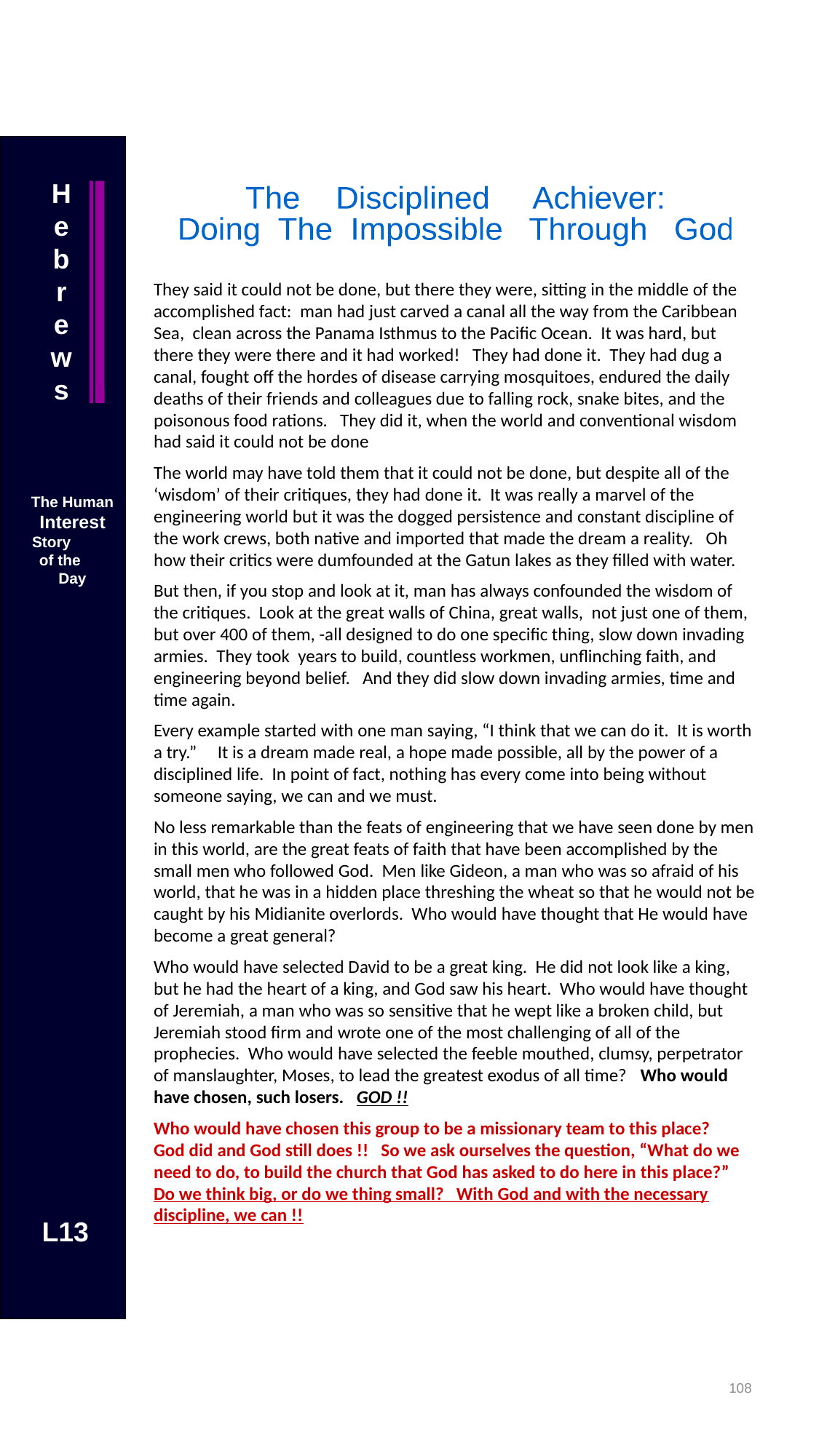

Hebrews

The    Disciplined     Achiever:
Doing  The  Impossible   Through   God
They said it could not be done, but there they were, sitting in the middle of the accomplished fact:  man had just carved a canal all the way from the Caribbean Sea,  clean across the Panama Isthmus to the Pacific Ocean.  It was hard, but there they were there and it had worked!   They had done it.  They had dug a canal, fought off the hordes of disease carrying mosquitoes, endured the daily deaths of their friends and colleagues due to falling rock, snake bites, and the poisonous food rations.   They did it, when the world and conventional wisdom had said it could not be done
The world may have told them that it could not be done, but despite all of the ‘wisdom’ of their critiques, they had done it.  It was really a marvel of the engineering world but it was the dogged persistence and constant discipline of the work crews, both native and imported that made the dream a reality.   Oh how their critics were dumfounded at the Gatun lakes as they filled with water.
But then, if you stop and look at it, man has always confounded the wisdom of the critiques.  Look at the great walls of China, great walls,  not just one of them, but over 400 of them, -all designed to do one specific thing, slow down invading armies.  They took  years to build, countless workmen, unflinching faith, and engineering beyond belief.   And they did slow down invading armies, time and time again.
Every example started with one man saying, “I think that we can do it.  It is worth a try.”     It is a dream made real, a hope made possible, all by the power of a disciplined life.  In point of fact, nothing has every come into being without someone saying, we can and we must.
No less remarkable than the feats of engineering that we have seen done by men in this world, are the great feats of faith that have been accomplished by the small men who followed God.  Men like Gideon, a man who was so afraid of his world, that he was in a hidden place threshing the wheat so that he would not be caught by his Midianite overlords.  Who would have thought that He would have become a great general?
Who would have selected David to be a great king.  He did not look like a king, but he had the heart of a king, and God saw his heart.  Who would have thought of Jeremiah, a man who was so sensitive that he wept like a broken child, but Jeremiah stood firm and wrote one of the most challenging of all of the prophecies.  Who would have selected the feeble mouthed, clumsy, perpetrator of manslaughter, Moses, to lead the greatest exodus of all time?   Who would have chosen, such losers.   GOD !!
Who would have chosen this group to be a missionary team to this place?     God did and God still does !!   So we ask ourselves the question, “What do we need to do, to build the church that God has asked to do here in this place?”  Do we think big, or do we thing small?   With God and with the necessary discipline, we can !!
The Human Interest Story           of the       Day
L13
108